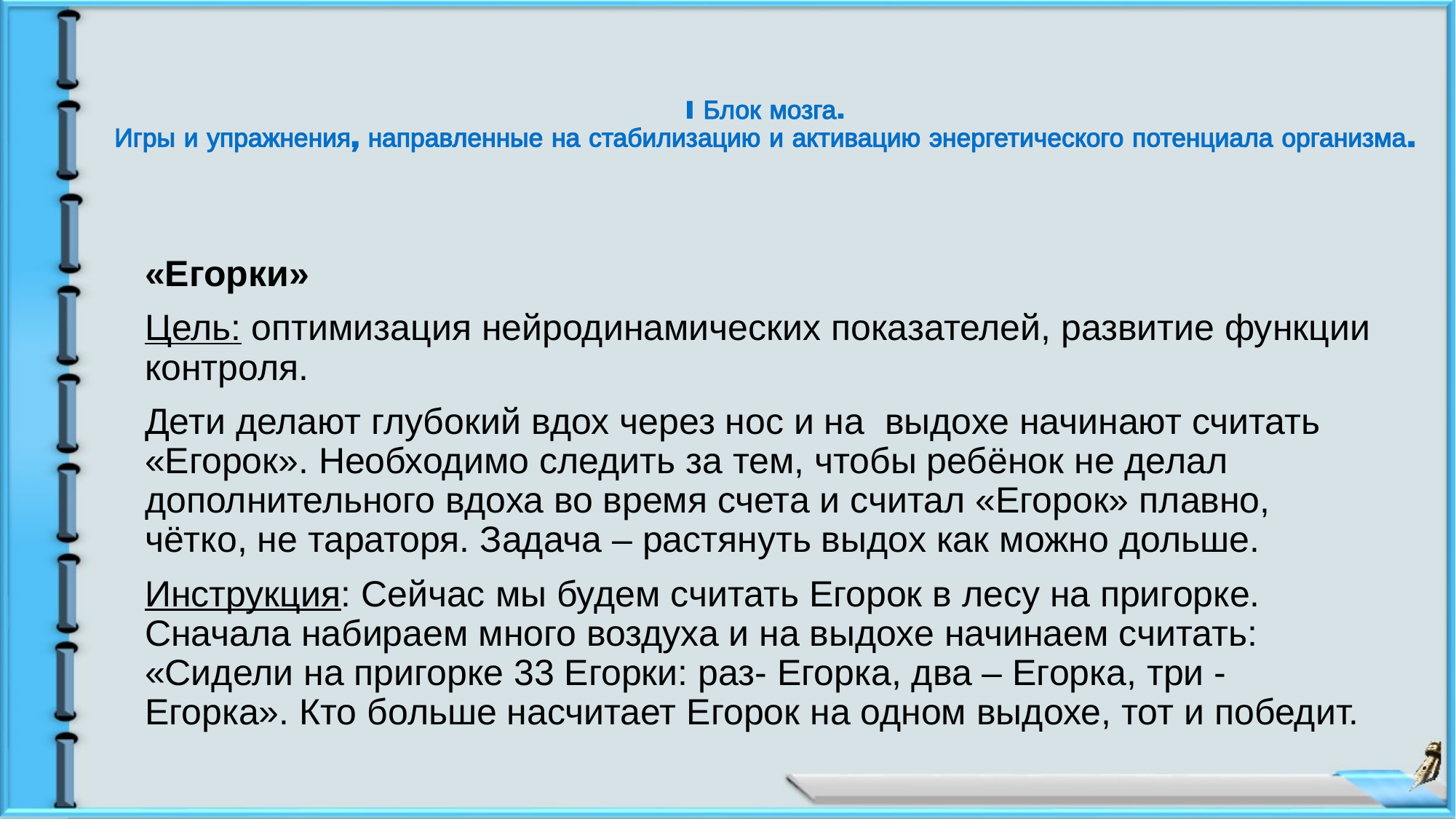

# I Блок мозга. Игры и упражнения, направленные на стабилизацию и активацию энергетического потенциала организма.
«Егорки»
Цель: оптимизация нейродинамических показателей, развитие функции контроля.
Дети делают глубокий вдох через нос и на  выдохе начинают считать «Егорок». Необходимо следить за тем, чтобы ребёнок не делал дополнительного вдоха во время счета и считал «Егорок» плавно, чётко, не тараторя. Задача – растянуть выдох как можно дольше.
Инструкция: Сейчас мы будем считать Егорок в лесу на пригорке. Сначала набираем много воздуха и на выдохе начинаем считать: «Сидели на пригорке 33 Егорки: раз- Егорка, два – Егорка, три -  Егорка». Кто больше насчитает Егорок на одном выдохе, тот и победит.